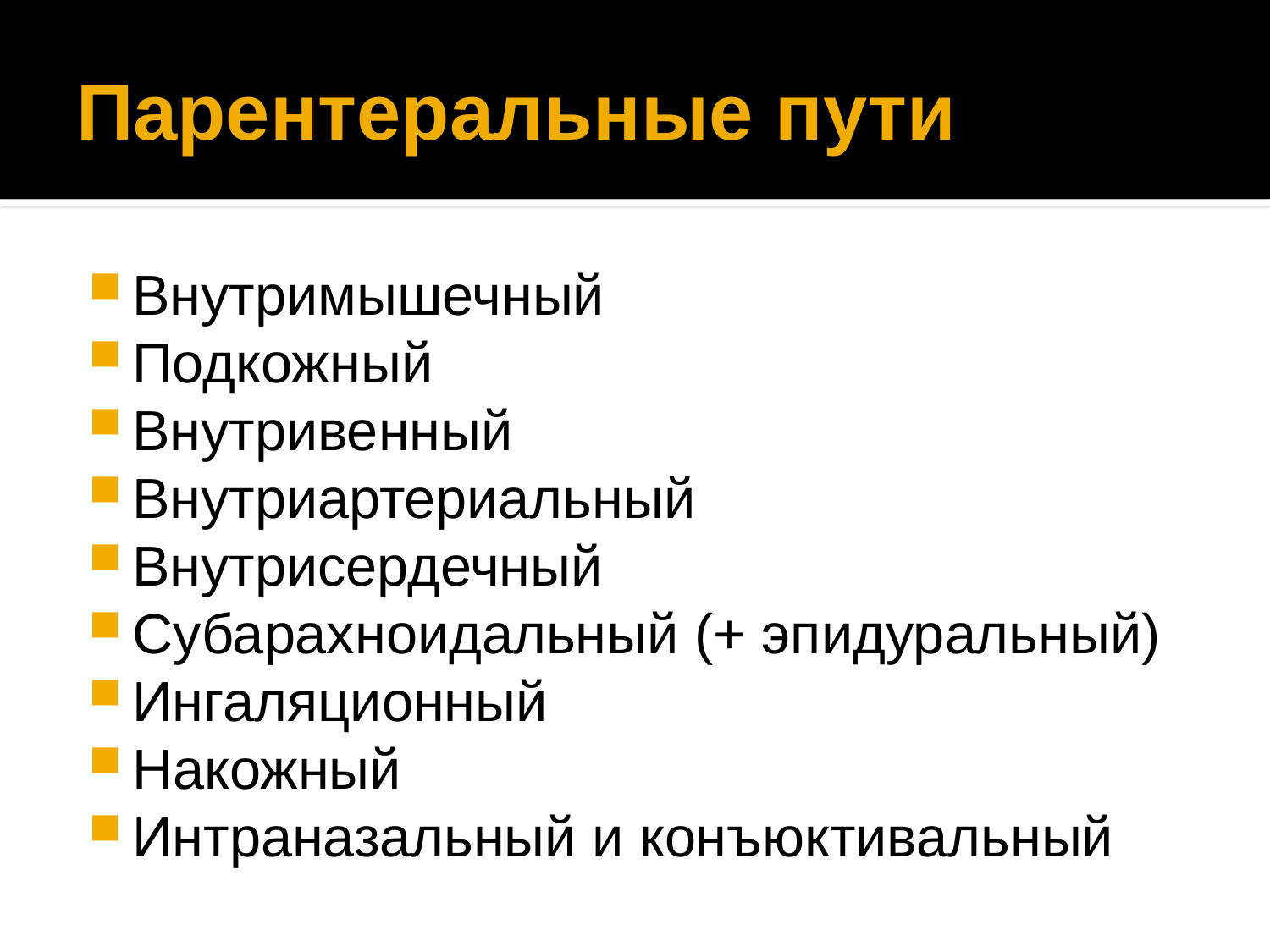

# Парентеральные пути
Внутримышечный
Подкожный
Внутривенный
Внутриартериальный
Внутрисердечный
Субарахноидальный (+ эпидуральный)
Ингаляционный
Накожный
Интраназальный и конъюктивальный